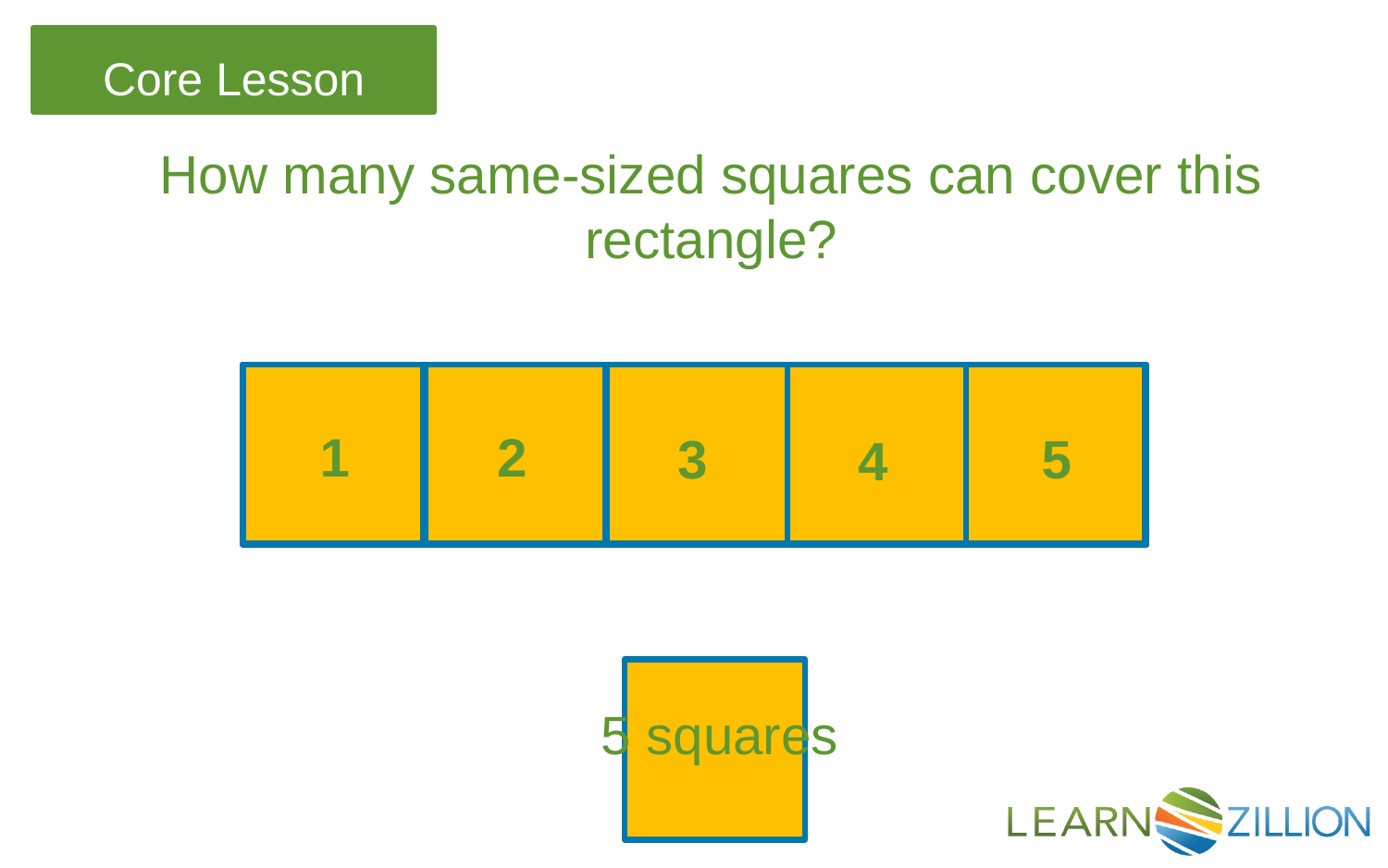

How many same-sized squares can cover this rectangle?

1
2
3
5
4

5 squares